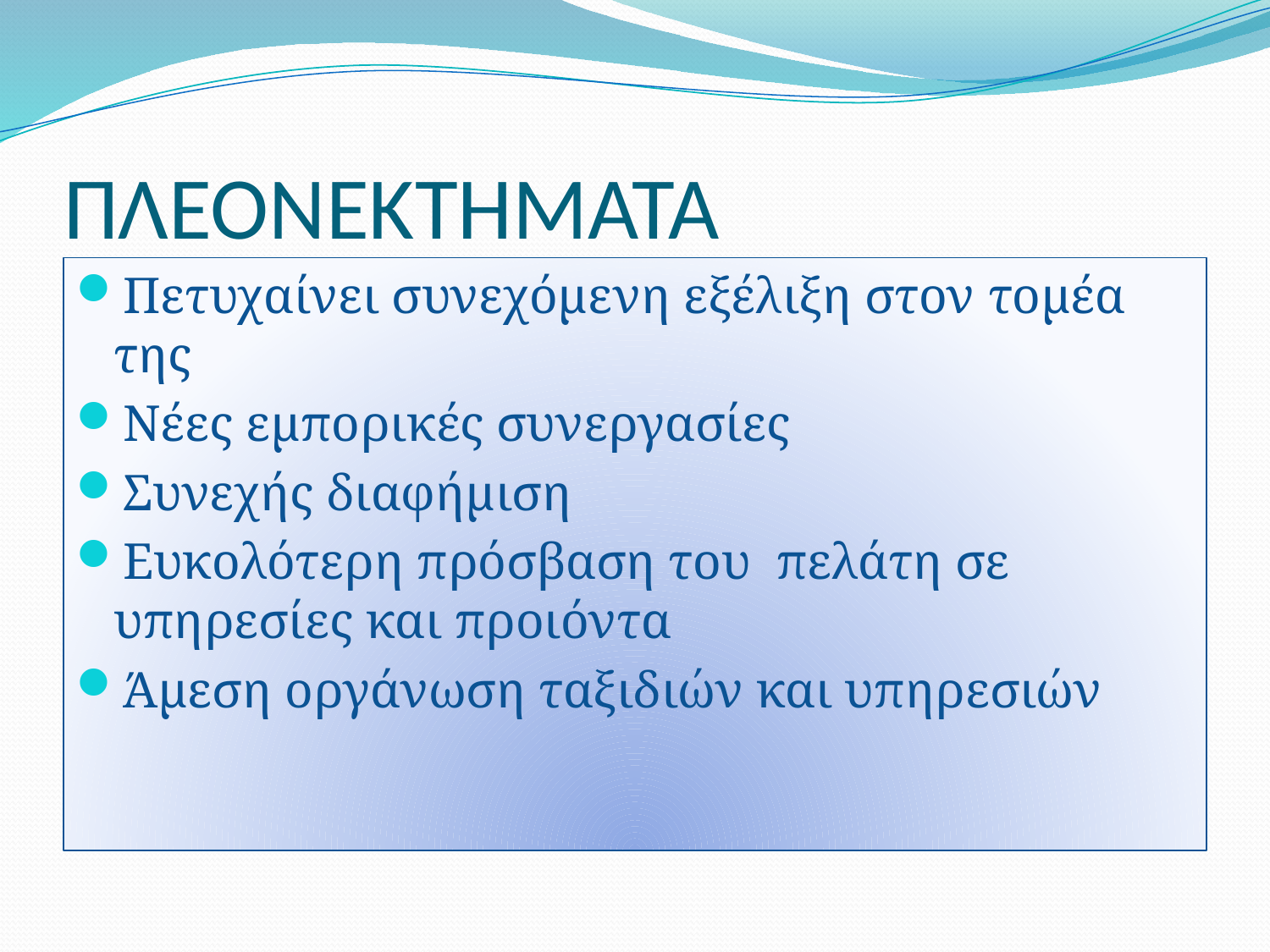

# ΠΛΕΟΝΕΚΤΗΜΑΤΑ
Πετυχαίνει συνεχόμενη εξέλιξη στον τομέα της
Νέες εμπορικές συνεργασίες
Συνεχής διαφήμιση
Ευκολότερη πρόσβαση του  πελάτη σε υπηρεσίες και προιόντα
Άμεση οργάνωση ταξιδιών και υπηρεσιών